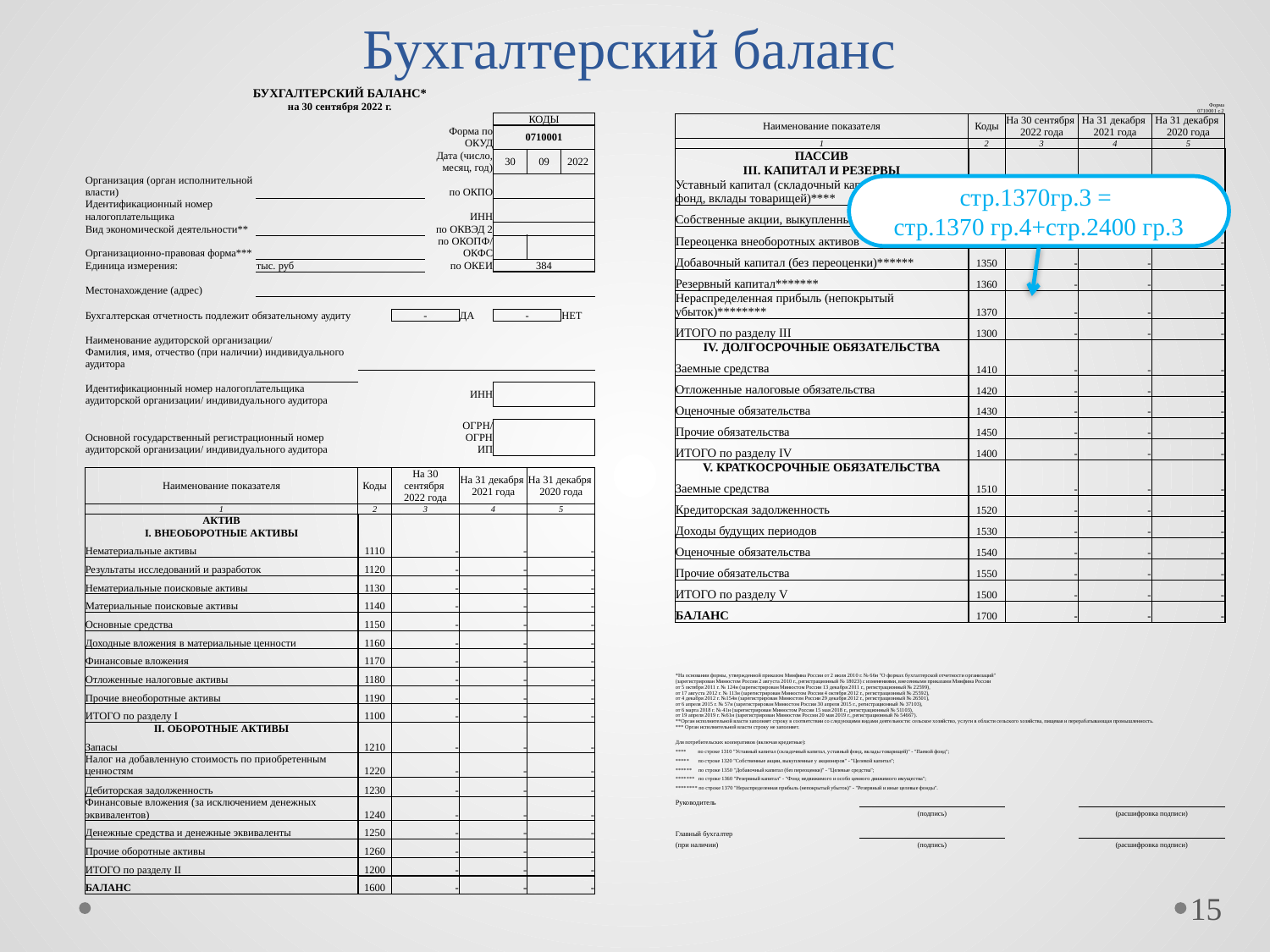

# Бухгалтерский баланс
| БУХГАЛТЕРСКИЙ БАЛАНС\* |  |  |  |  |  |  |  |  |
| --- | --- | --- | --- | --- | --- | --- | --- | --- |
| на 30 сентября 2022 г. |  |  |  |  |  |  |  |  |
|  |  |  |  |  |  | КОДЫ |  |  |
|  |  |  |  | Форма по ОКУД |  | 0710001 |  |  |
|  |  |  |  | Дата (число, месяц, год) |  | 30 | 09 | 2022 |
| Организация (орган исполнительной власти) |  |  |  | по ОКПО |  |  |  |  |
| Идентификационный номер налогоплательщика |  |  |  | ИНН |  |  |  |  |
| Вид экономической деятельности\*\* |  |  |  | по ОКВЭД 2 |  |  |  |  |
| Организационно-правовая форма\*\*\* |  |  |  | по ОКОПФ/ ОКФС |  |  |  |  |
| Единица измерения: | тыс. руб |  |  | по ОКЕИ |  | 384 |  |  |
|  |  |  |  |  |  |  |  |  |
| Местонахождение (адрес) |  |  |  |  |  |  |  |  |
|  |  |  |  |  |  |  |  |  |
| Бухгалтерская отчетность подлежит обязательному аудиту |  |  | - |  | ДА | - |  | НЕТ |
|  |  |  |  |  |  |  |  |  |
| Наименование аудиторской организации/ Фамилия, имя, отчество (при наличии) индивидуального аудитора |  |  |  |  |  |  |  |  |
|  |  |  |  |  |  |  |  |  |
| Идентификационный номер налогоплательщика аудиторской организации/ индивидуального аудитора |  |  |  |  | ИНН |  |  |  |
|  |  |  |  |  |  |  |  |  |
| Основной государственный регистрационный номер аудиторской организации/ индивидуального аудитора |  |  |  |  | ОГРН/ ОГРНИП |  |  |  |
|  |  |  |  |  |  |  |  |  |
| Наименование показателя |  | Коды | На 30 сентября 2022 года |  | На 31 декабря 2021 года |  | На 31 декабря 2020 года |  |
| 1 |  | 2 | 3 |  | 4 |  | 5 |  |
| АКТИВ |  |  |  |  |  |  |  |  |
| I. ВНЕОБОРОТНЫЕ АКТИВЫ |  |  |  |  |  |  |  |  |
| Нематериальные активы |  | 1110 | - |  | - |  | - |  |
| Результаты исследований и разработок |  | 1120 | - |  | - |  | - |  |
| Нематериальные поисковые активы |  | 1130 | - |  | - |  | - |  |
| Материальные поисковые активы |  | 1140 | - |  | - |  | - |  |
| Основные средства |  | 1150 | - |  | - |  | - |  |
| Доходные вложения в материальные ценности |  | 1160 | - |  | - |  | - |  |
| Финансовые вложения |  | 1170 | - |  | - |  | - |  |
| Отложенные налоговые активы |  | 1180 | - |  | - |  | - |  |
| Прочие внеоборотные активы |  | 1190 | - |  | - |  | - |  |
| ИТОГО по разделу I |  | 1100 | - |  | - |  | - |  |
| II. ОБОРОТНЫЕ АКТИВЫ |  |  |  |  |  |  |  |  |
| Запасы |  | 1210 | - |  | - |  | - |  |
| Налог на добавленную стоимость по приобретенным ценностям |  | 1220 | - |  | - |  | - |  |
| Дебиторская задолженность |  | 1230 | - |  | - |  | - |  |
| Финансовые вложения (за исключением денежных эквивалентов) |  | 1240 | - |  | - |  | - |  |
| Денежные средства и денежные эквиваленты |  | 1250 | - |  | - |  | - |  |
| Прочие оборотные активы |  | 1260 | - |  | - |  | - |  |
| ИТОГО по разделу II |  | 1200 | - |  | - |  | - |  |
| БАЛАНС |  | 1600 | - |  | - |  | - |  |
|  |  |  |  |  |  |  |  | Форма 0710001 с.2 |
| --- | --- | --- | --- | --- | --- | --- | --- | --- |
| Наименование показателя |  | Коды | На 30 сентября 2022 года |  | На 31 декабря 2021 года |  | На 31 декабря 2020 года |  |
| 1 |  | 2 | 3 |  | 4 |  | 5 |  |
| ПАССИВ |  |  |  |  |  |  |  |  |
| III. КАПИТАЛ И РЕЗЕРВЫ |  |  |  |  |  |  |  |  |
| Уставный капитал (складочный капитал, уставный фонд, вклады товарищей)\*\*\*\* |  | 1310 | - |  | - |  | - |  |
| Собственные акции, выкупленные у акционеров\*\*\*\*\* |  | 1320 | - |  | - |  | - |  |
| Переоценка внеоборотных активов |  | 1340 | - |  | - |  | - |  |
| Добавочный капитал (без переоценки)\*\*\*\*\*\* |  | 1350 | - |  | - |  | - |  |
| Резервный капитал\*\*\*\*\*\*\* |  | 1360 | - |  | - |  | - |  |
| Нераспределенная прибыль (непокрытый убыток)\*\*\*\*\*\*\*\* |  | 1370 | - |  | - |  | - |  |
| ИТОГО по разделу III |  | 1300 | - |  | - |  | - |  |
| IV. ДОЛГОСРОЧНЫЕ ОБЯЗАТЕЛЬСТВА |  |  |  |  |  |  |  |  |
| Заемные средства |  | 1410 | - |  | - |  | - |  |
| Отложенные налоговые обязательства |  | 1420 | - |  | - |  | - |  |
| Оценочные обязательства |  | 1430 | - |  | - |  | - |  |
| Прочие обязательства |  | 1450 | - |  | - |  | - |  |
| ИТОГО по разделу IV |  | 1400 | - |  | - |  | - |  |
| V. КРАТКОСРОЧНЫЕ ОБЯЗАТЕЛЬСТВА |  |  |  |  |  |  |  |  |
| Заемные средства |  | 1510 | - |  | - |  | - |  |
| Кредиторская задолженность |  | 1520 | - |  | - |  | - |  |
| Доходы будущих периодов |  | 1530 | - |  | - |  | - |  |
| Оценочные обязательства |  | 1540 | - |  | - |  | - |  |
| Прочие обязательства |  | 1550 | - |  | - |  | - |  |
| ИТОГО по разделу V |  | 1500 | - |  | - |  | - |  |
| БАЛАНС |  | 1700 | - |  | - |  | - |  |
| \*На основании формы, утвержденной приказом Минфина России от 2 июля 2010 г. № 66н "О формах бухгалтерской отчетности организаций" (зарегистрирован Минюстом России 2 августа 2010 г., регистрационный № 18023) c изменениями, внесенными приказами Минфина России от 5 октября 2011 г. № 124н (зарегистрирован Минюстом России 13 декабря 2011 г., регистрационный № 22599), от 17 августа 2012 г. № 113н (зарегистрирован Минюстом России 4 октября 2012 г., регистрационный № 25592), от 4 декабря 2012 г. №154н (зарегистрирован Минюстом России 29 декабря 2012 г., регистрационный № 26501), от 6 апреля 2015 г. № 57н (зарегистрирован Минюстом России 30 апреля 2015 г., регистрационный № 37103), от 6 марта 2018 г. № 41н (зарегистрирован Минюстом России 15 мая 2018 г., регистрационный № 51103), от 19 апреля 2019 г. №61н (зарегистрирован Минюстом России 20 мая 2019 г., регистрационный № 54667). \*\*Орган исполнительной власти заполняет строку в соответствии со следующими видами деятельности: сельское хозяйство, услуги в области сельского хозяйства, пищевая и перерабатывающая промышленность. \*\*\* Орган исполнительной власти строку не заполняет. |  |  |  |  |  |  |  |  |
| Для потребительских кооперативов (включая кредитные): |  |  |  |  |  |  |  |  |
| \*\*\*\* по строке 1310 "Уставный капитал (складочный капитал, уставный фонд, вклады товарищей)" - "Паевой фонд"; |  |  |  |  |  |  |  |  |
| \*\*\*\*\* по строке 1320 "Собственные акции, выкупленные у акционеров" - "Целевой капитал"; |  |  |  |  |  |  |  |  |
| \*\*\*\*\*\* по строке 1350 "Добавочный капитал (без переоценки)" - "Целевые средства"; |  |  |  |  |  |  |  |  |
| \*\*\*\*\*\*\* по строке 1360 "Резервный капитал" - "Фонд недвижимого и особо ценного движимого имущества"; |  |  |  |  |  |  |  |  |
| \*\*\*\*\*\*\*\* по строке 1370 "Нераспределенная прибыль (непокрытый убыток)" - "Резервный и иные целевые фонды". |  |  |  |  |  |  |  |  |
| Руководитель |  |  |  |  |  |  |  |  |
|  | (подпись) |  |  |  | (расшифровка подписи) |  |  |  |
|  |  |  |  |  |  |  |  |  |
| Главный бухгалтер |  |  |  |  |  |  |  |  |
| (при наличии) | (подпись) |  |  |  | (расшифровка подписи) |  |  |  |
стр.1370гр.3 =
стр.1370 гр.4+стр.2400 гр.3
15